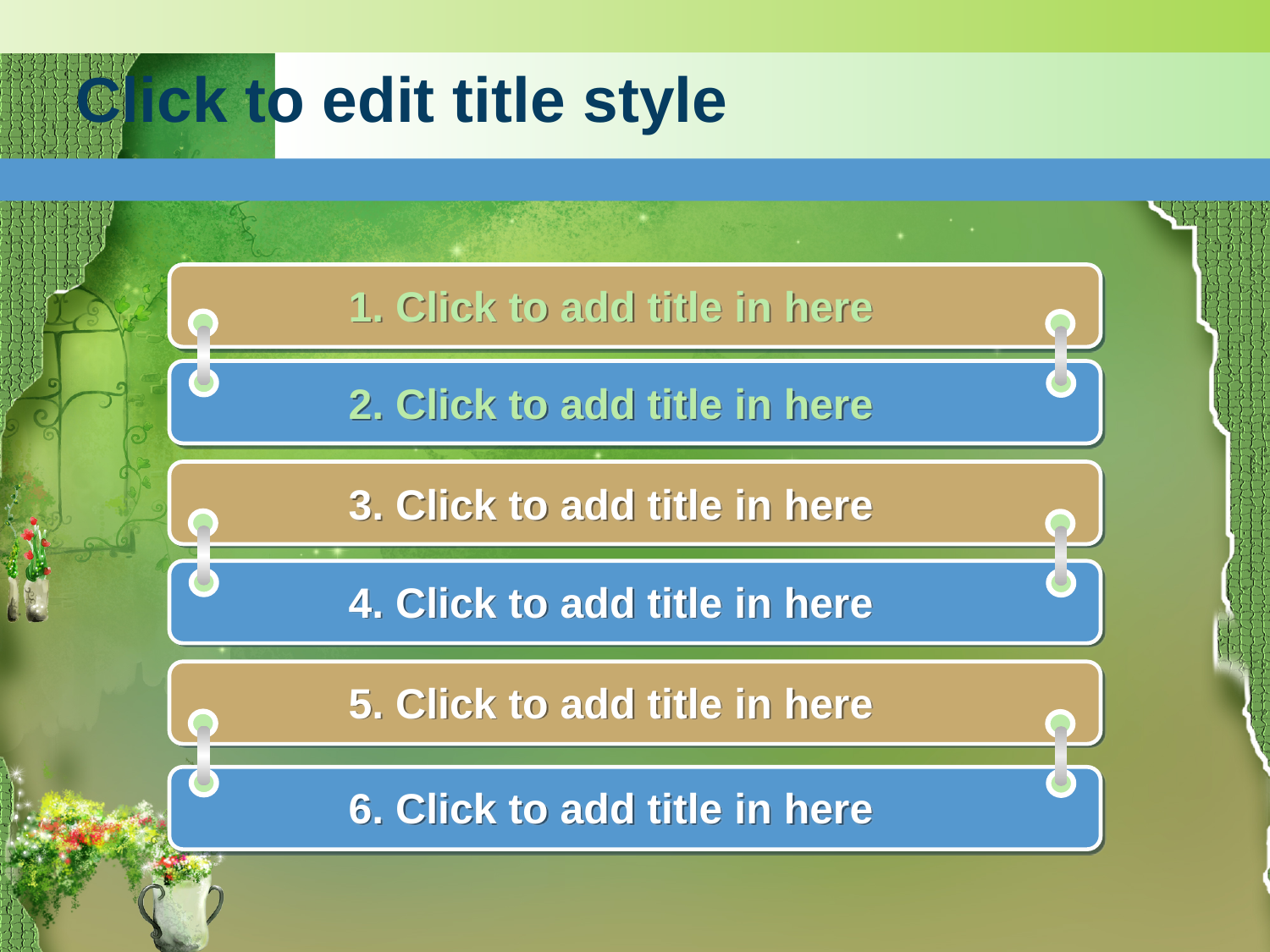

# Click to edit title style

1. Click to add title in here

2. Click to add title in here

3. Click to add title in here

4. Click to add title in here

5. Click to add title in here

6. Click to add title in here